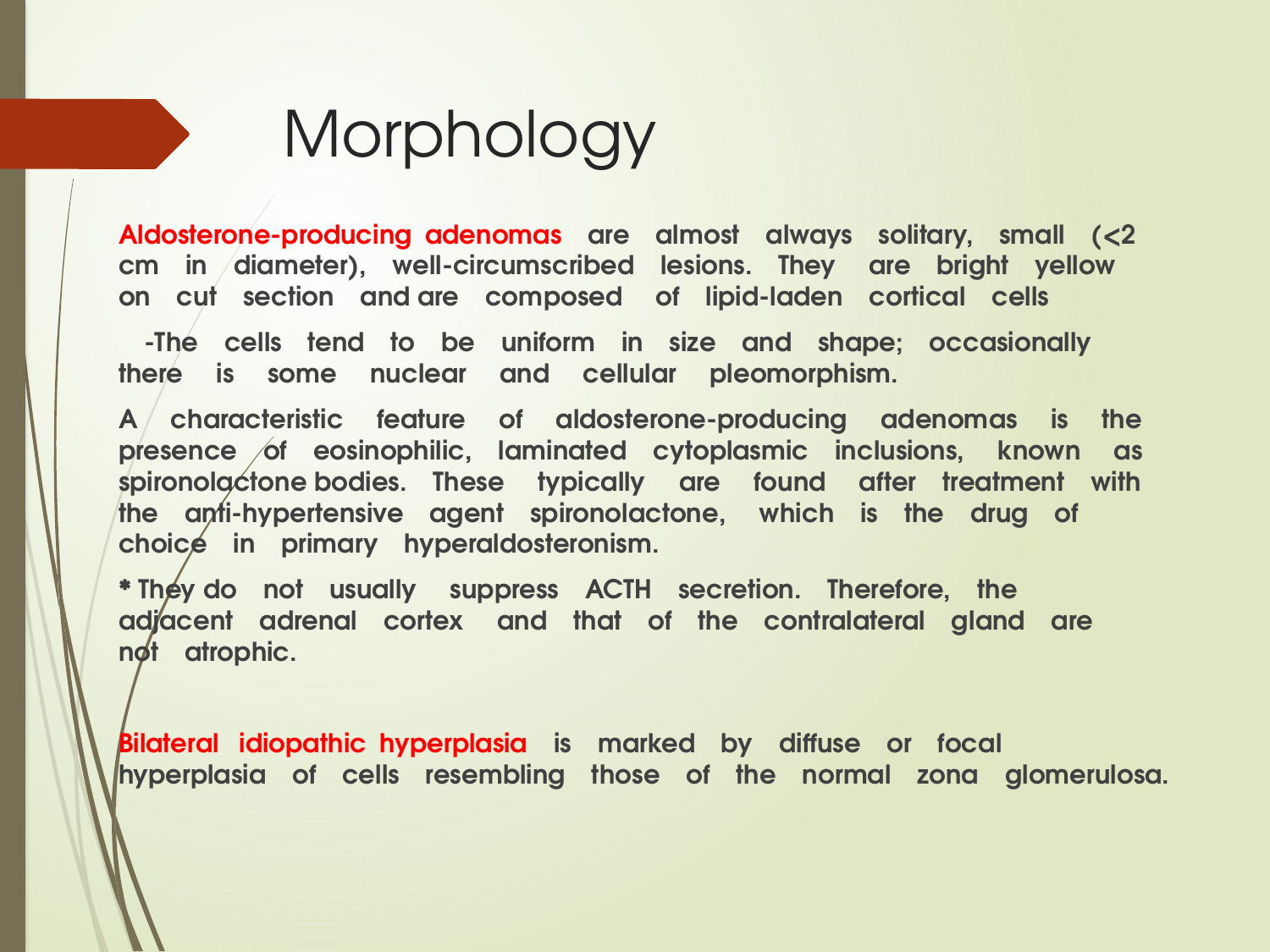

# Morphology
Aldosterone-producing adenomas are almost always solitary, small (<2 cm in diameter), well-circumscribed lesions. They  are bright yellow on cut section and are composed  of lipid-laden cortical cells
 -The cells tend to be uniform in size and shape; occasionally  there  is  some  nuclear  and  cellular  pleomorphism.
A  characteristic  feature  of  aldosterone-producing  adenomas  is  the presence of eosinophilic, laminated cytoplasmic inclusions,  known  as  spironolactone bodies. These  typically  are  found  after treatment with the anti-hypertensive agent spironolactone,  which is the drug of choice in primary hyperaldosteronism.
* They do not usually  suppress ACTH secretion. Therefore, the adjacent adrenal cortex  and that of the contralateral gland are not atrophic.

Bilateral  idiopathic hyperplasia is marked by diffuse or focal hyperplasia of cells resembling those of the normal zona glomerulosa.